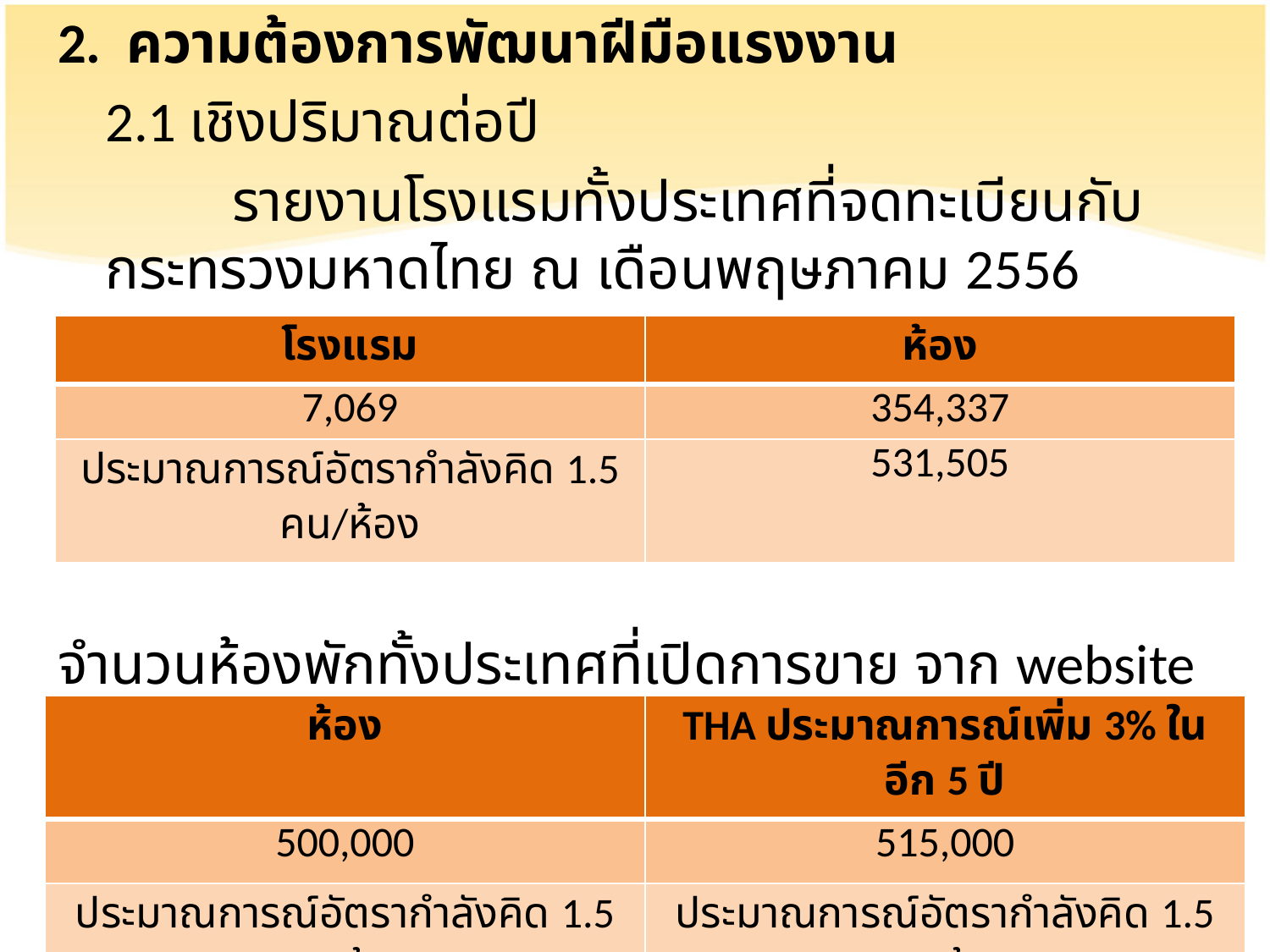

2.  ความต้องการพัฒนาฝีมือแรงงาน
	2.1 เชิงปริมาณต่อปี
		รายงานโรงแรมทั้งประเทศที่จดทะเบียนกับกระทรวงมหาดไทย ณ เดือนพฤษภาคม 2556

จำนวนห้องพักทั้งประเทศที่เปิดการขาย จาก website

| โรงแรม | ห้อง |
| --- | --- |
| 7,069 | 354,337 |
| ประมาณการณ์อัตรากำลังคิด 1.5 คน/ห้อง | 531,505 |
| ห้อง | THA ประมาณการณ์เพิ่ม 3% ในอีก 5 ปี |
| --- | --- |
| 500,000 | 515,000 |
| ประมาณการณ์อัตรากำลังคิด 1.5 คน/ห้อง | ประมาณการณ์อัตรากำลังคิด 1.5 คน/ห้อง |